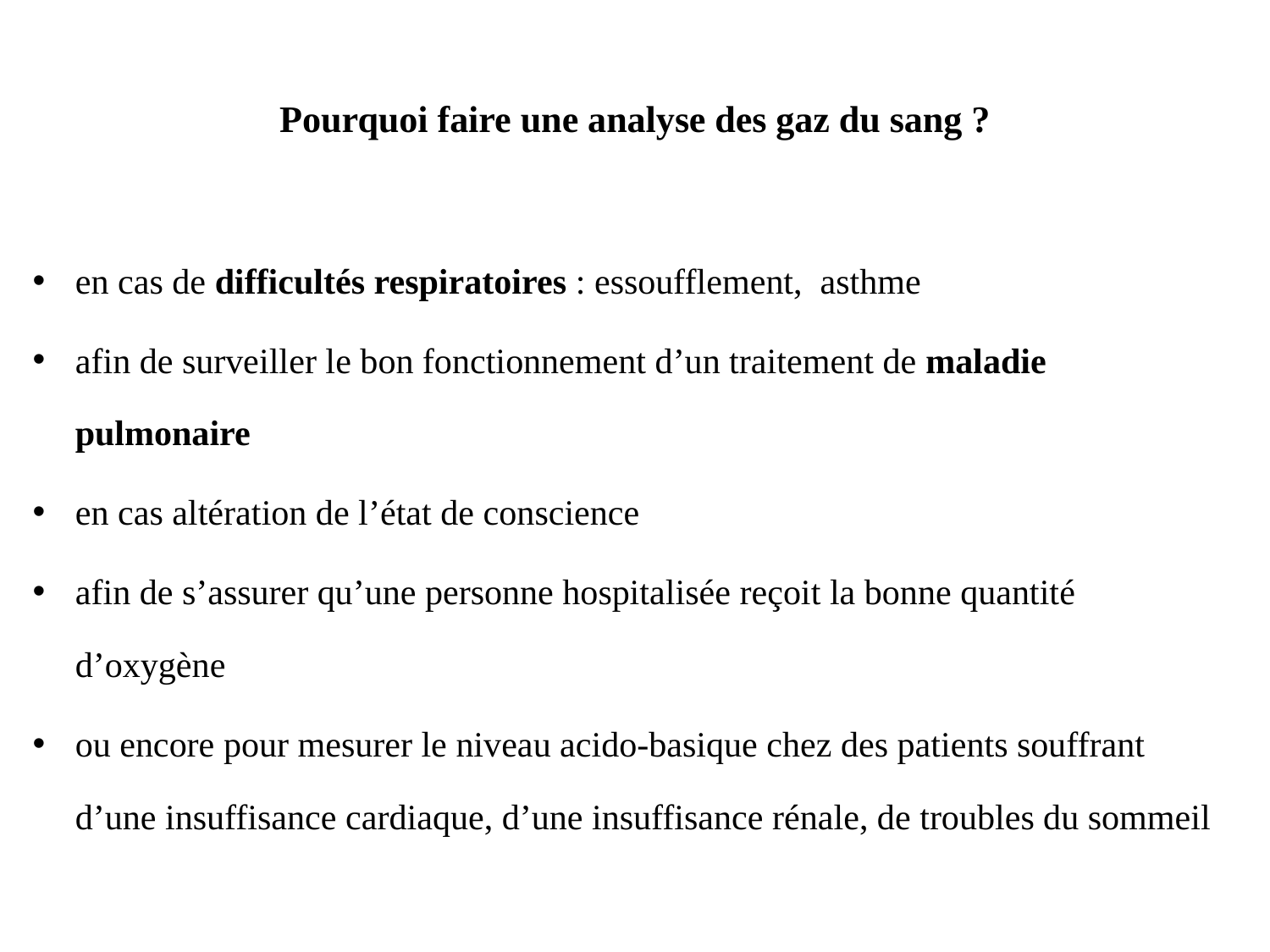

# Pourquoi faire une analyse des gaz du sang ?
en cas de difficultés respiratoires : essoufflement,  asthme
afin de surveiller le bon fonctionnement d’un traitement de maladie pulmonaire
en cas altération de l’état de conscience
afin de s’assurer qu’une personne hospitalisée reçoit la bonne quantité d’oxygène
ou encore pour mesurer le niveau acido-basique chez des patients souffrant d’une insuffisance cardiaque, d’une insuffisance rénale, de troubles du sommeil